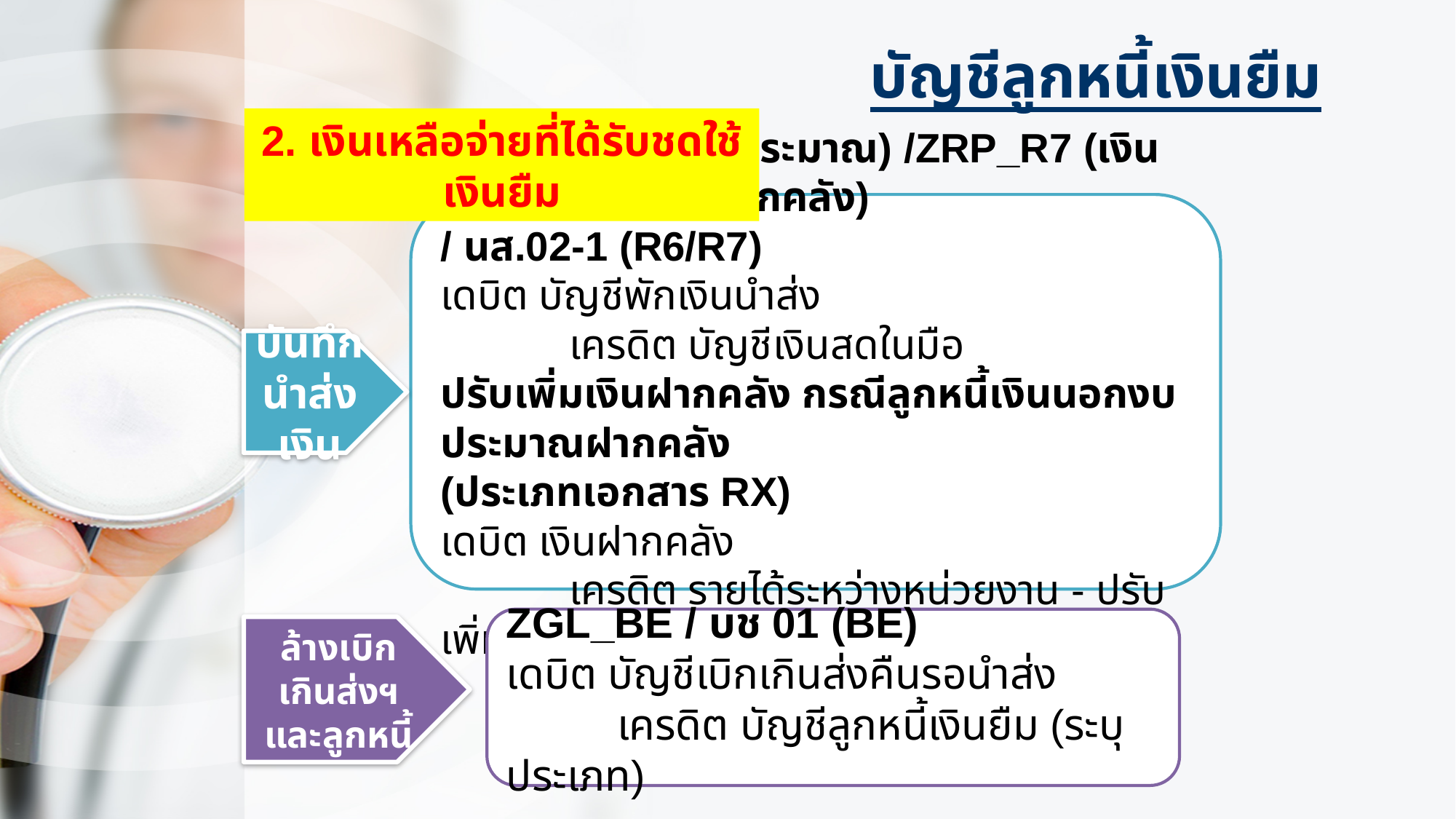

บัญชีลูกหนี้เงินยืม
2. เงินเหลือจ่ายที่ได้รับชดใช้เงินยืม
ZRP_R6 (เงินงบประมาณ) /ZRP_R7 (เงินนอกงบประมาณฝากคลัง)
/ นส.02-1 (R6/R7)
เดบิต บัญชีพักเงินนำส่ง
            เครดิต บัญชีเงินสดในมือ
ปรับเพิ่มเงินฝากคลัง กรณีลูกหนี้เงินนอกงบประมาณฝากคลัง
(ประเภทเอกสาร RX)
เดบิต เงินฝากคลัง
            เครดิต รายได้ระหว่างหน่วยงาน - ปรับเพิ่มเงินฝากคลัง
บันทึก
นำส่งเงิน
ZGL_BE / บช 01 (BE)
เดบิต บัญชีเบิกเกินส่งคืนรอนำส่ง
          เครดิต บัญชีลูกหนี้เงินยืม (ระบุประเภท)
ล้างเบิกเกินส่งฯและลูกหนี้